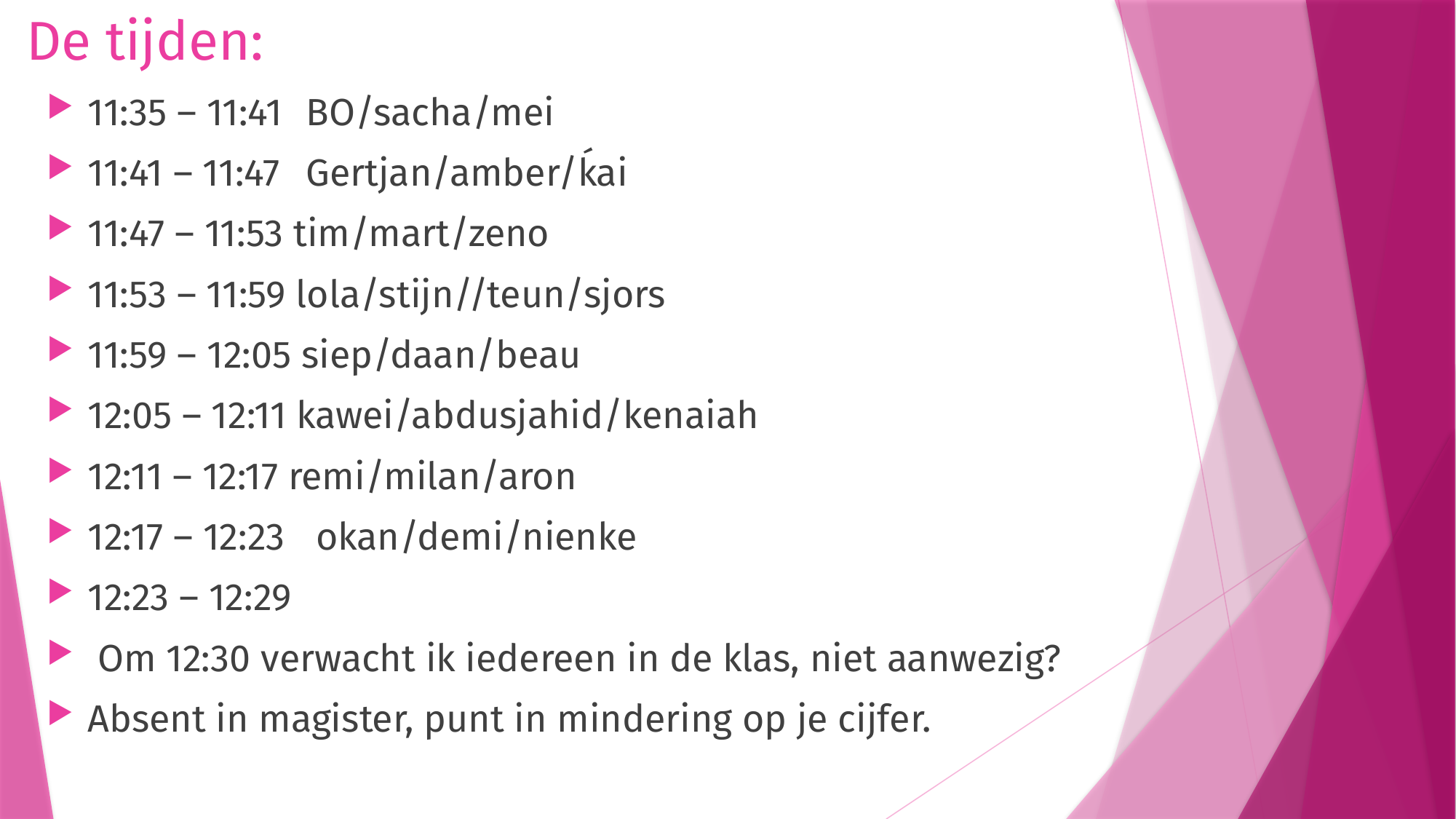

# De tijden:
11:35 – 11:41	BO/sacha/mei
11:41 – 11:47	Gertjan/amber/ḱai
11:47 – 11:53 tim/mart/zeno
11:53 – 11:59 lola/stijn//teun/sjors
11:59 – 12:05 siep/daan/beau
12:05 – 12:11 kawei/abdusjahid/kenaiah
12:11 – 12:17 remi/milan/aron
12:17 – 12:23	 okan/demi/nienke
12:23 – 12:29
 Om 12:30 verwacht ik iedereen in de klas, niet aanwezig?
Absent in magister, punt in mindering op je cijfer.